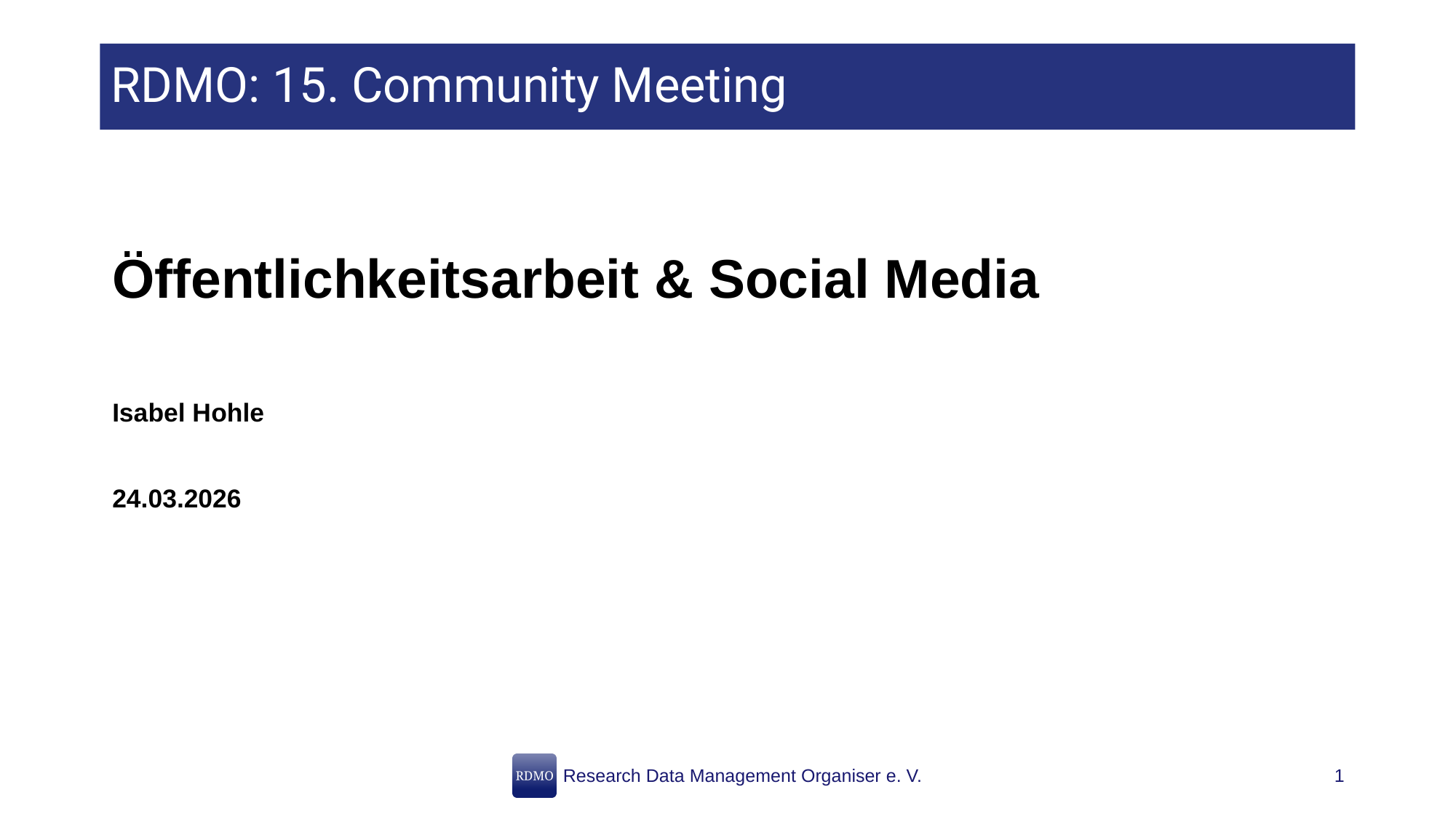

# RDMO: 15. Community Meeting

Öffentlichkeitsarbeit & Social Media

Isabel Hohle

24.03.2026

      Research Data Management Organiser e. V.
1